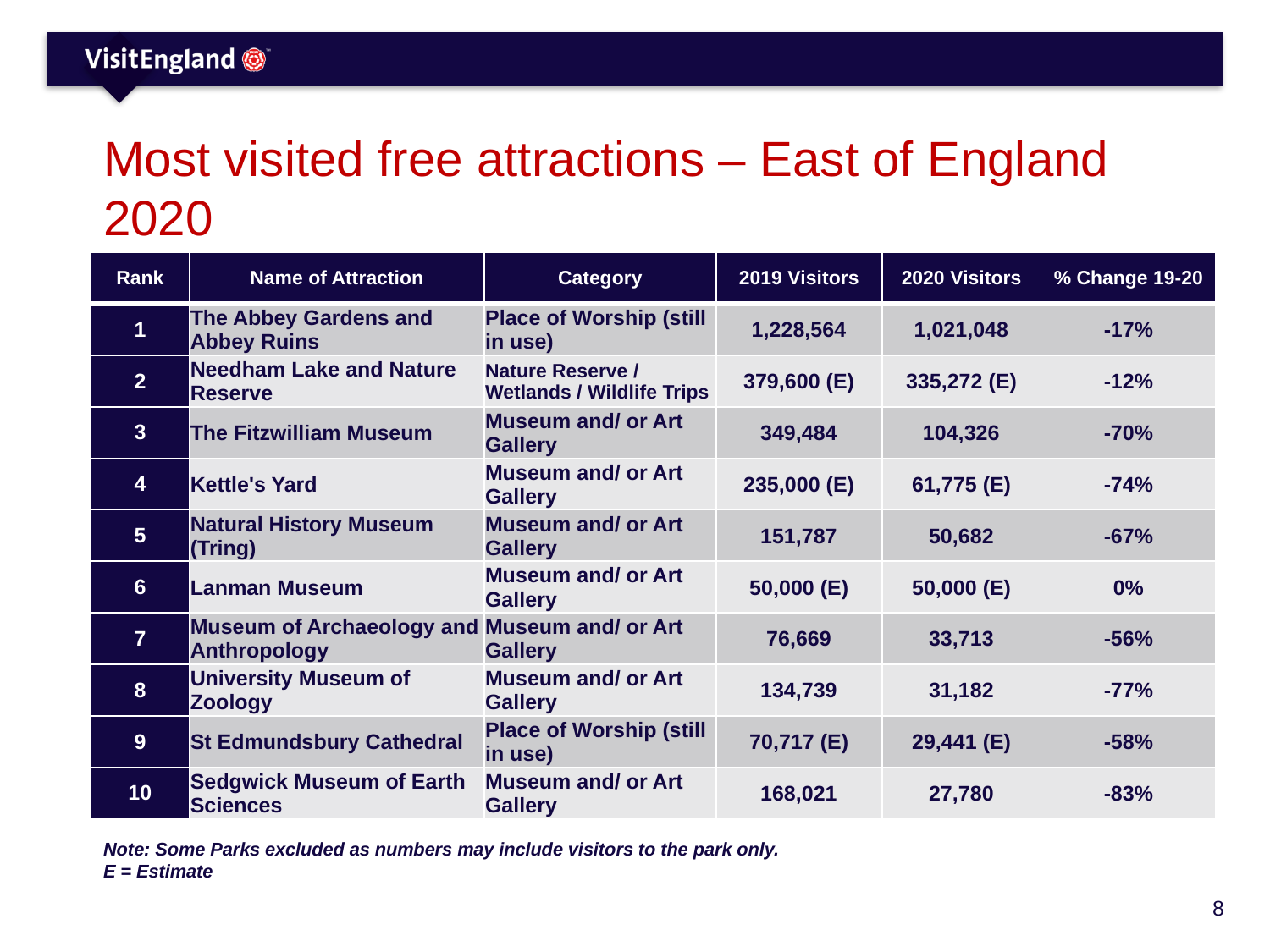

# Most visited free attractions – East of England 2020 (1/2)
| Rank | Name of Attraction | Category | 2019 Visitors | 2020 Visitors | % Change 19-20 |
| --- | --- | --- | --- | --- | --- |
| 1 | The Abbey Gardens and Abbey Ruins | Place of Worship (still in use) | 1,228,564 | 1,021,048 | -17% |
| 2 | Needham Lake and Nature Reserve | Nature Reserve / Wetlands / Wildlife Trips | 379,600 (E) | 335,272 (E) | -12% |
| 3 | The Fitzwilliam Museum | Museum and/ or Art Gallery | 349,484 | 104,326 | -70% |
| 4 | Kettle's Yard | Museum and/ or Art Gallery | 235,000 (E) | 61,775 (E) | -74% |
| 5 | Natural History Museum (Tring) | Museum and/ or Art Gallery | 151,787 | 50,682 | -67% |
| 6 | Lanman Museum | Museum and/ or Art Gallery | 50,000 (E) | 50,000 (E) | 0% |
| 7 | Museum of Archaeology and Anthropology | Museum and/ or Art Gallery | 76,669 | 33,713 | -56% |
| 8 | University Museum of Zoology | Museum and/ or Art Gallery | 134,739 | 31,182 | -77% |
| 9 | St Edmundsbury Cathedral | Place of Worship (still in use) | 70,717 (E) | 29,441 (E) | -58% |
| 10 | Sedgwick Museum of Earth Sciences | Museum and/ or Art Gallery | 168,021 | 27,780 | -83% |
Note: Some Parks excluded as numbers may include visitors to the park only.
E = Estimate